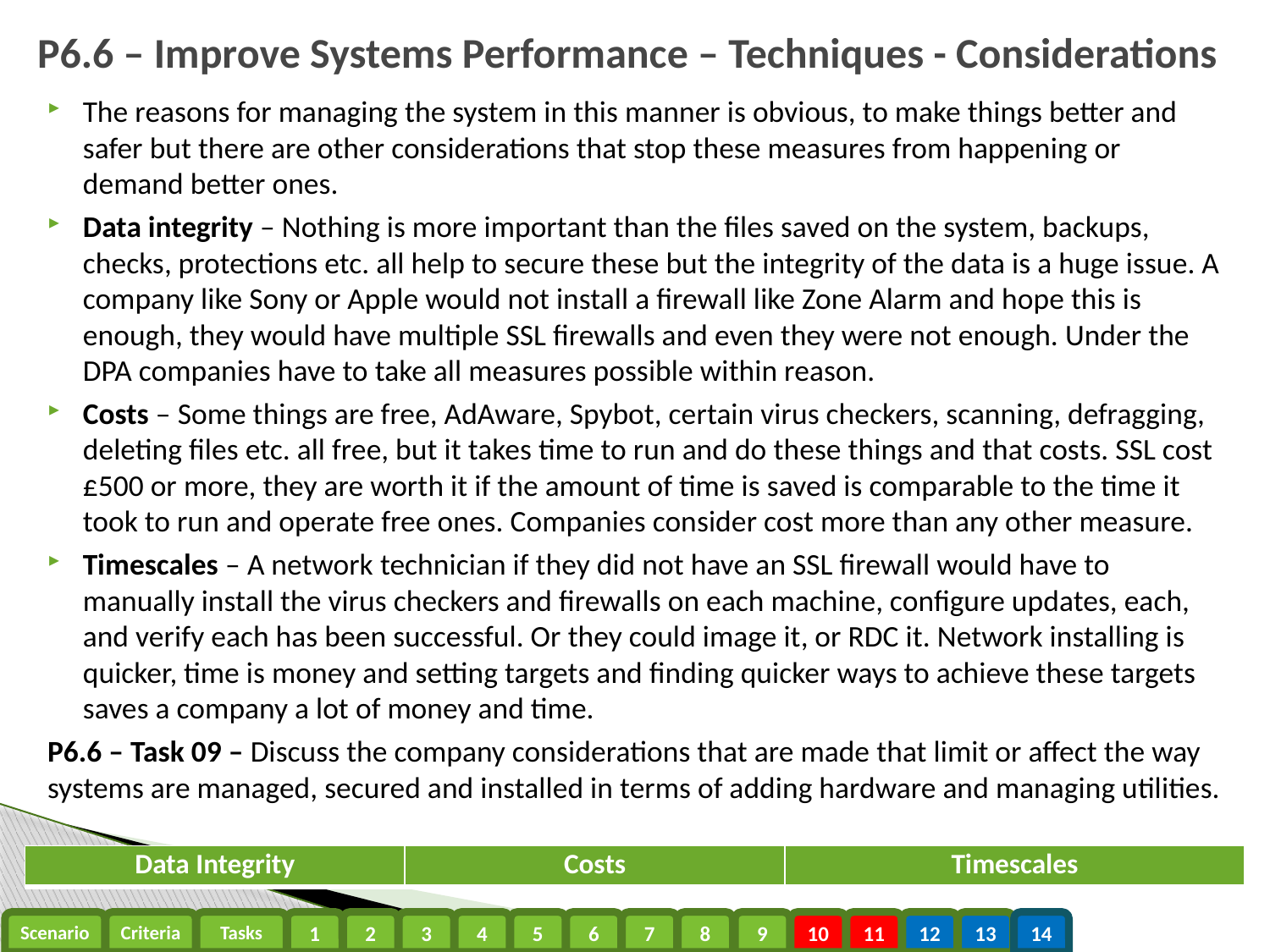

# P6.6 – Improve Systems Performance – Techniques - Considerations
The reasons for managing the system in this manner is obvious, to make things better and safer but there are other considerations that stop these measures from happening or demand better ones.
Data integrity – Nothing is more important than the files saved on the system, backups, checks, protections etc. all help to secure these but the integrity of the data is a huge issue. A company like Sony or Apple would not install a firewall like Zone Alarm and hope this is enough, they would have multiple SSL firewalls and even they were not enough. Under the DPA companies have to take all measures possible within reason.
Costs – Some things are free, AdAware, Spybot, certain virus checkers, scanning, defragging, deleting files etc. all free, but it takes time to run and do these things and that costs. SSL cost £500 or more, they are worth it if the amount of time is saved is comparable to the time it took to run and operate free ones. Companies consider cost more than any other measure.
Timescales – A network technician if they did not have an SSL firewall would have to manually install the virus checkers and firewalls on each machine, configure updates, each, and verify each has been successful. Or they could image it, or RDC it. Network installing is quicker, time is money and setting targets and finding quicker ways to achieve these targets saves a company a lot of money and time.
P6.6 – Task 09 – Discuss the company considerations that are made that limit or affect the way systems are managed, secured and installed in terms of adding hardware and managing utilities.
| Data Integrity | Costs | Timescales |
| --- | --- | --- |